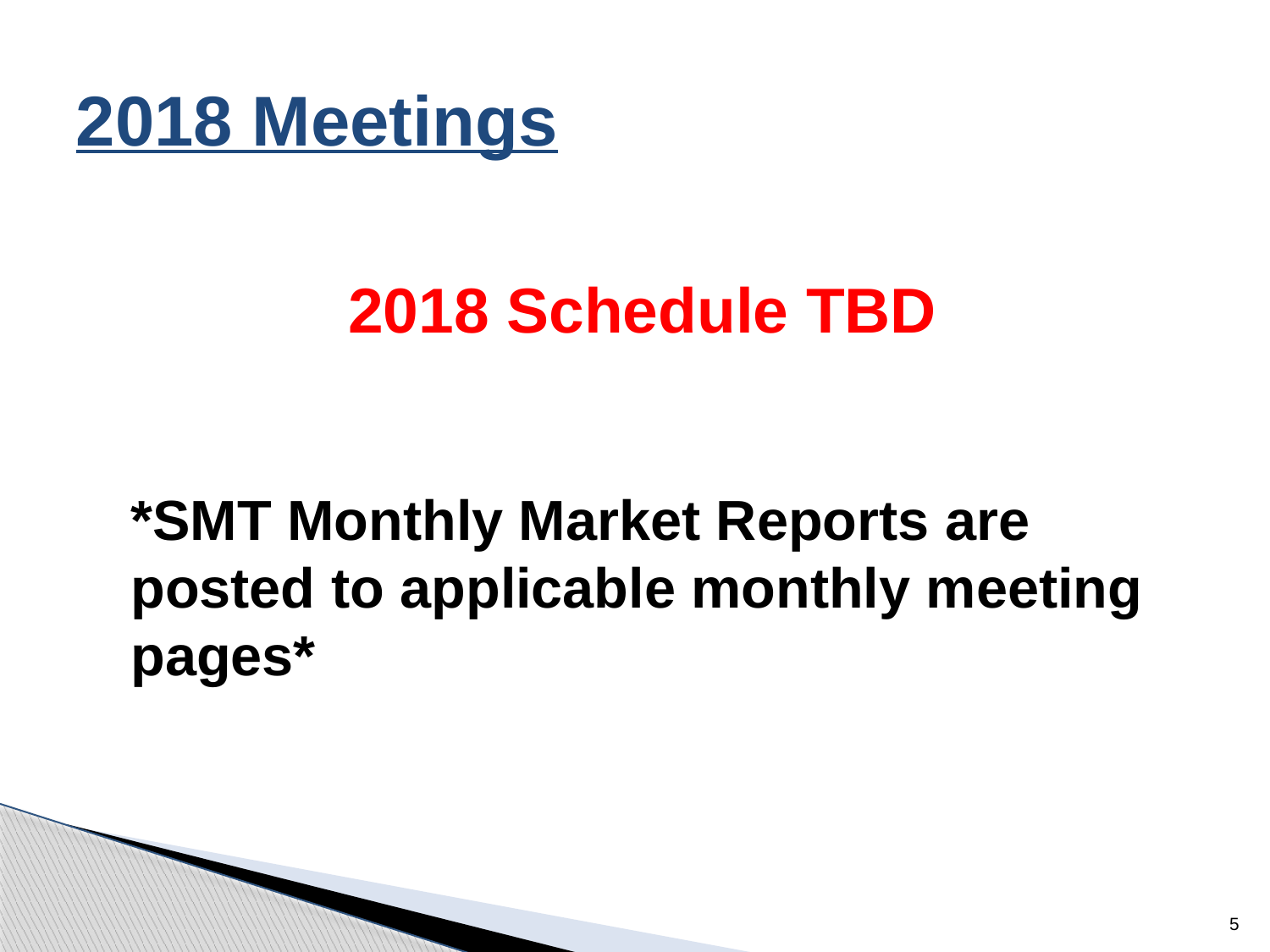

# 2018 Meetings

2018 Schedule TBD

*SMT Monthly Market Reports are posted to applicable monthly meeting pages*
5